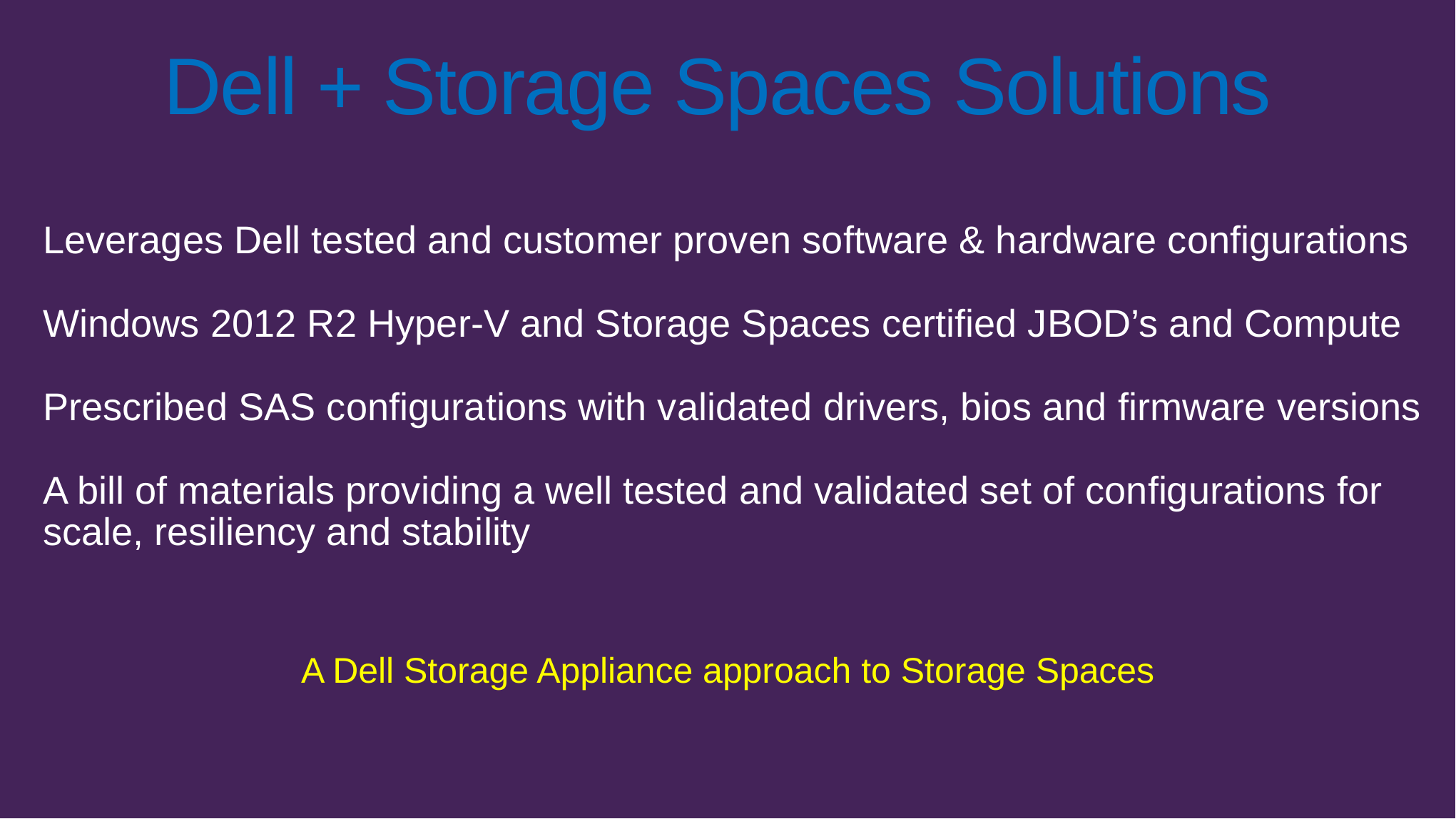

# Dell + Storage Spaces Solutions
Background

Leverages Dell tested and customer proven software & hardware configurations

Windows 2012 R2 Hyper-V and Storage Spaces certified JBOD’s and Compute

Prescribed SAS configurations with validated drivers, bios and firmware versions

A bill of materials providing a well tested and validated set of configurations for
scale, resiliency and stability

A Dell Storage Appliance approach to Storage Spaces